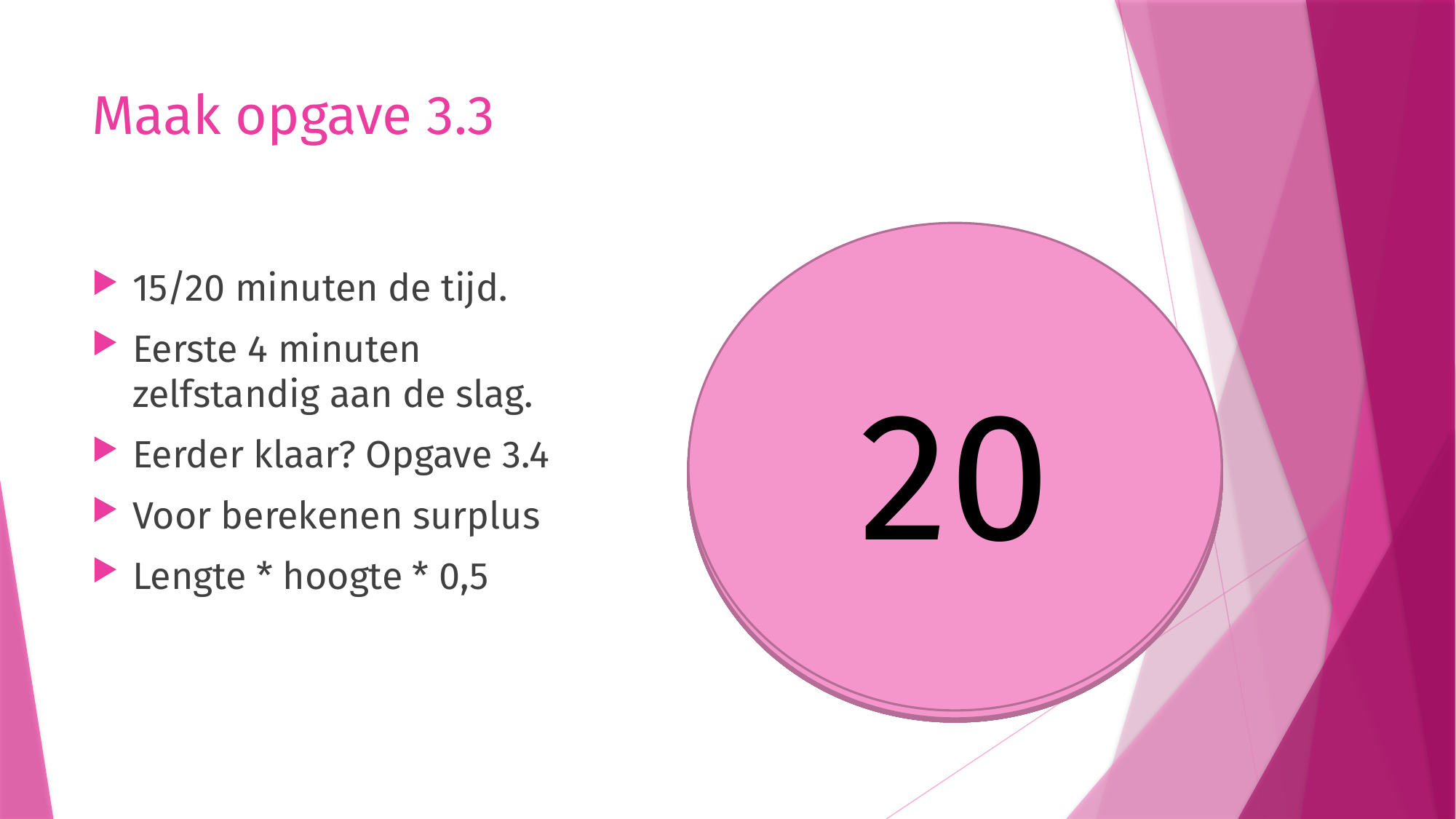

# Maak opgave 3.3
20
11
16
12
15
18
17
10
19
14
13
9
8
5
6
7
4
3
1
2
15/20 minuten de tijd.
Eerste 4 minuten zelfstandig aan de slag.
Eerder klaar? Opgave 3.4
Voor berekenen surplus
Lengte * hoogte * 0,5